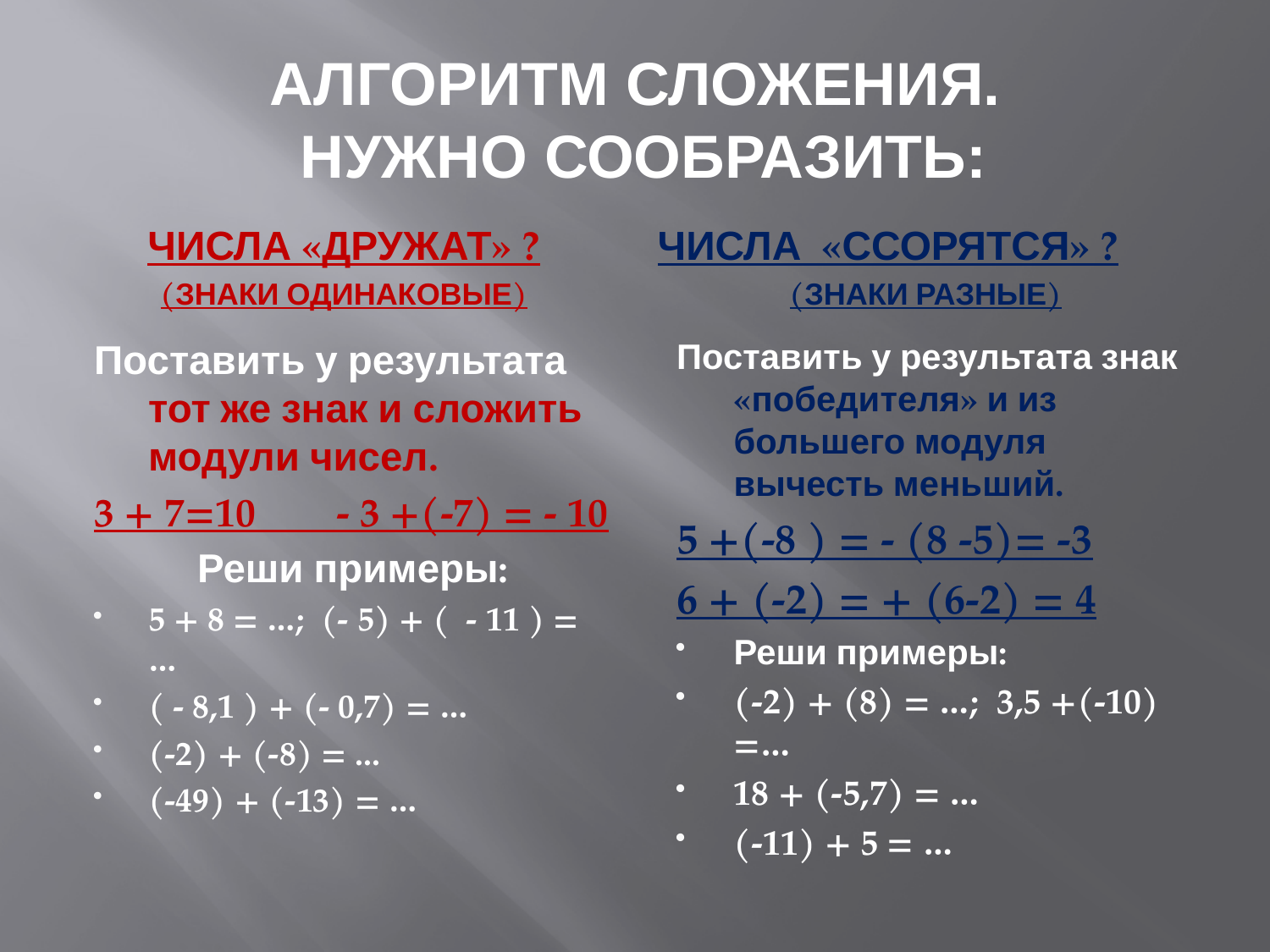

# АЛГОРИТМ СЛОЖЕНИЯ. НУЖНО СООБРАЗИТЬ:
ЧИСЛА «дружат» ?
(ЗНАКИ ОДИНАКОВЫЕ)
Числа  «ссорятся» ?
(ЗНАКИ РАЗНЫЕ)
Поставить у результата тот же знак и сложить модули чисел.
3 + 7=10        - 3 +(-7) = - 10
Реши примеры:
5 + 8 = …;  (- 5) + (  - 11 ) = …
( - 8,1 ) + (- 0,7) = …
(-2) + (-8) = ...
(-49) + (-13) = …

Поставить у результата знак  «победителя» и из большего модуля вычесть меньший.
5 +(-8 ) = - (8 -5)= -3
6 + (-2) = + (6-2) = 4
Реши примеры:
(-2) + (8) = …;  3,5 +(-10) =…
18 + (-5,7) = …
(-11) + 5 = …